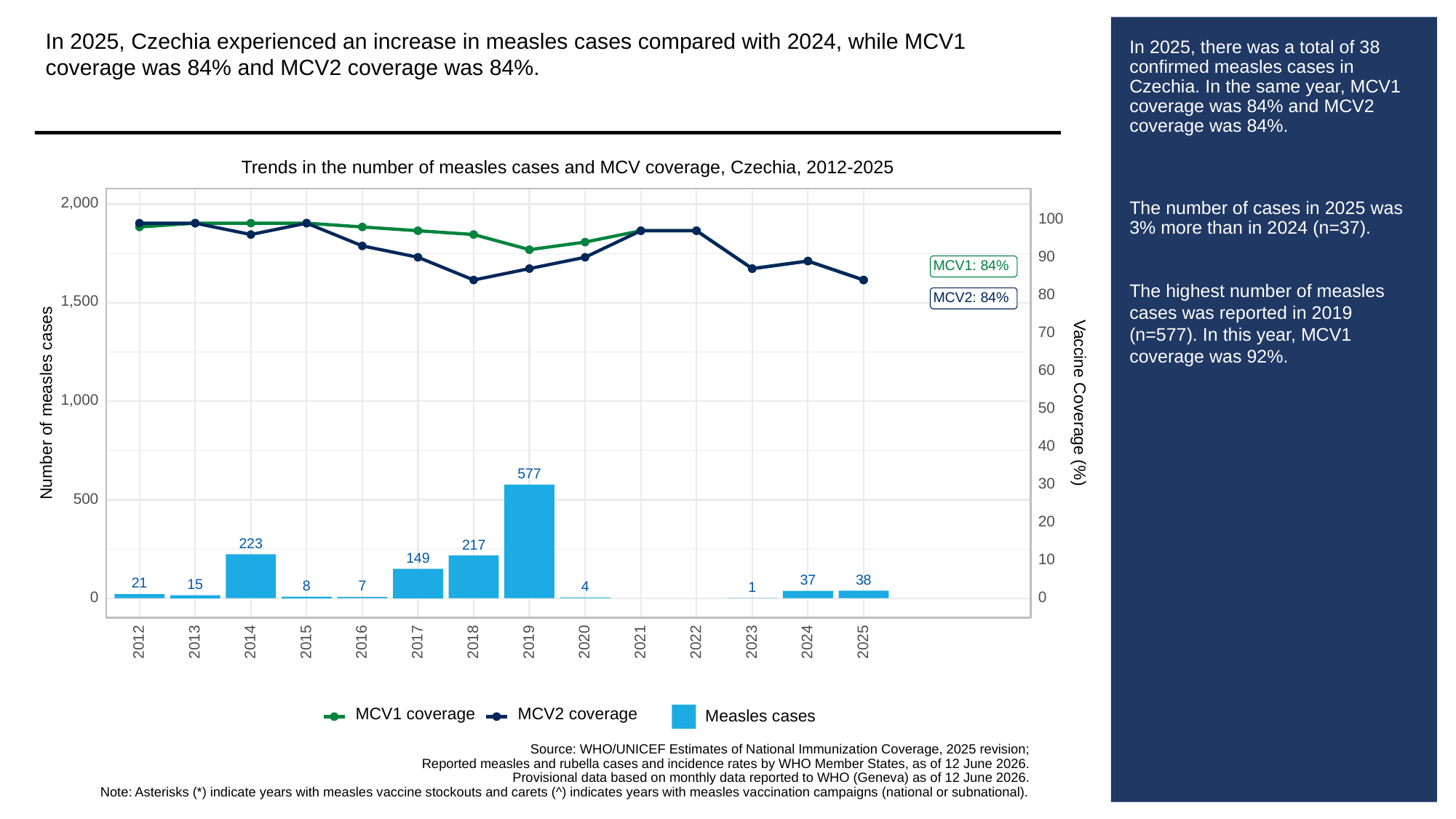

In 2025, Czechia experienced an increase in measles cases compared with 2024, while MCV1 coverage was 84% and MCV2 coverage was 84%.
# In 2025, there was a total of 38 confirmed measles cases in Czechia. In the same year, MCV1 coverage was 84% and MCV2 coverage was 84%.

The number of cases in 2025 was 3% more than in 2024 (n=37).

The highest number of measles cases was reported in 2019 (n=577). In this year, MCV1 coverage was 92%.

Trends in the number of measles cases and MCV coverage, Czechia, 2012-2025

2,000

100

90

MCV1: 84%

80
MCV2: 84%
1,500

70

60
1,000
Vaccine Coverage (%)
Number of measles cases

50
40

577
30

500

20
223
217

149

10

38
37
21
15
8
7
4
1

0
0

2013
2023
2012
2014
2015
2016
2017
2018
2019
2020
2021
2022
2024
2025

MCV1 coverage
MCV2 coverage
Measles cases

Source: WHO/UNICEF Estimates of National Immunization Coverage, 2025 revision;
Reported measles and rubella cases and incidence rates by WHO Member States, as of 12 June 2026.
Provisional data based on monthly data reported to WHO (Geneva) as of 12 June 2026.
Note: Asterisks (*) indicate years with measles vaccine stockouts and carets (^) indicates years with measles vaccination campaigns (national or subnational).